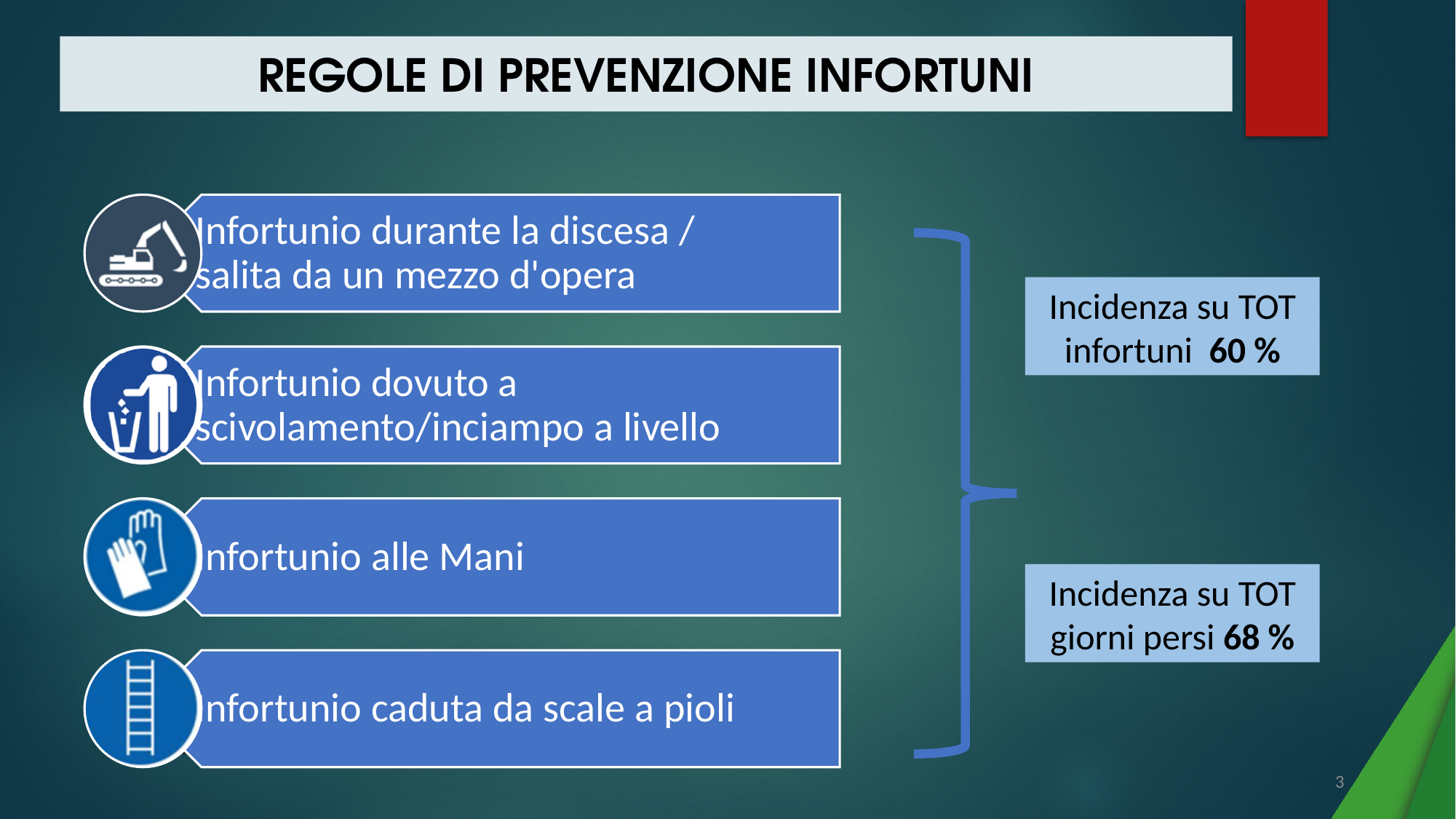

REGOLE DI PREVENZIONE INFORTUNI
Infortunio durante la discesa / salita da un mezzo d'opera
Infortunio dovuto a scivolamento/inciampo a livello
Infortunio alle Mani
Infortunio caduta da scale a pioli

Incidenza su TOT infortuni  60 %
Incidenza su TOT giorni persi 68 %

3